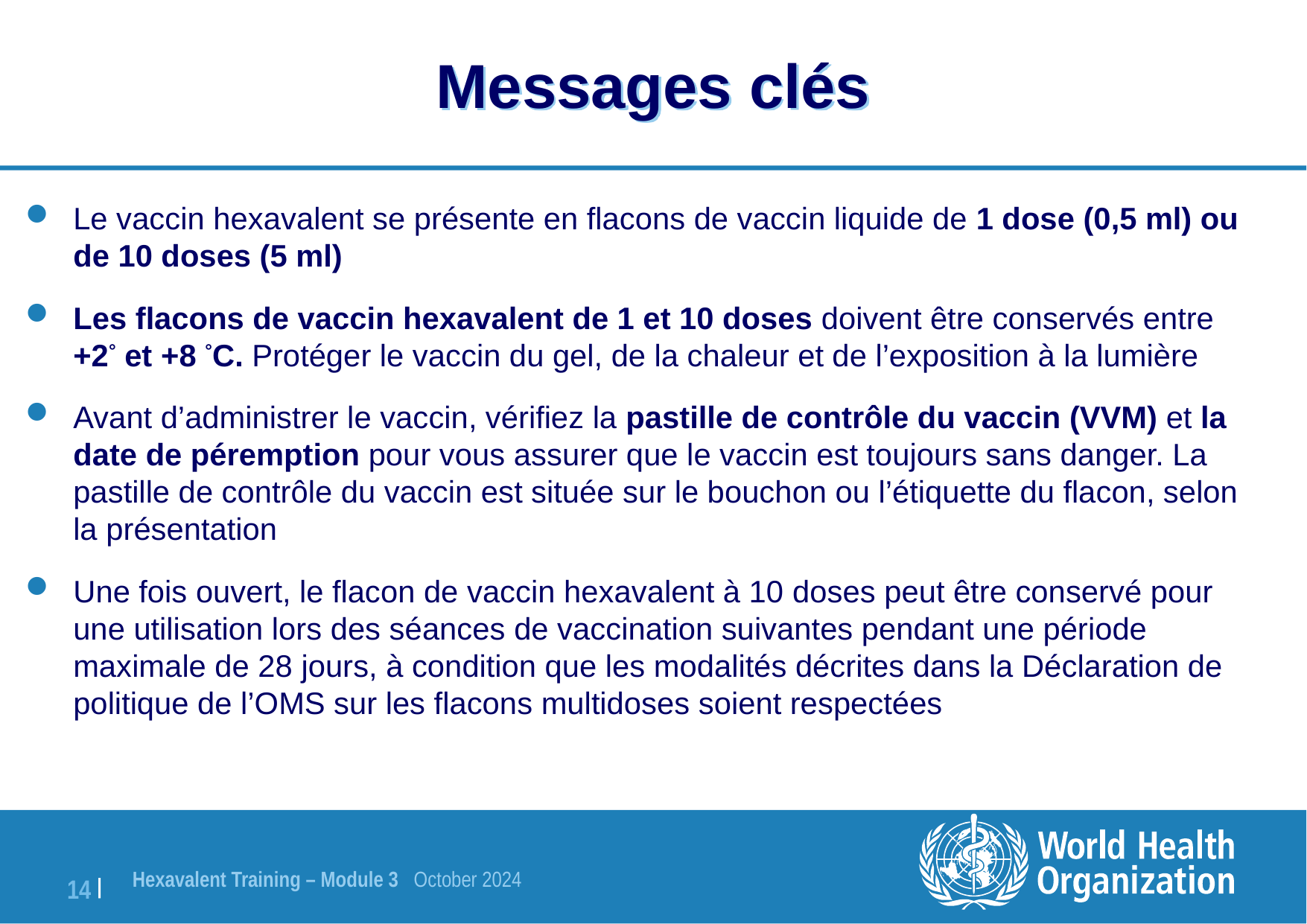

# Messages clés
Le vaccin hexavalent se présente en flacons de vaccin liquide de 1 dose (0,5 ml) ou de 10 doses (5 ml)
Les flacons de vaccin hexavalent de 1 et 10 doses doivent être conservés entre +2° et +8 °C. Protéger le vaccin du gel, de la chaleur et de l’exposition à la lumière
Avant d’administrer le vaccin, vérifiez la pastille de contrôle du vaccin (VVM) et la date de péremption pour vous assurer que le vaccin est toujours sans danger. La pastille de contrôle du vaccin est située sur le bouchon ou l’étiquette du flacon, selon la présentation
Une fois ouvert, le flacon de vaccin hexavalent à 10 doses peut être conservé pour une utilisation lors des séances de vaccination suivantes pendant une période maximale de 28 jours, à condition que les modalités décrites dans la Déclaration de politique de l’OMS sur les flacons multidoses soient respectées